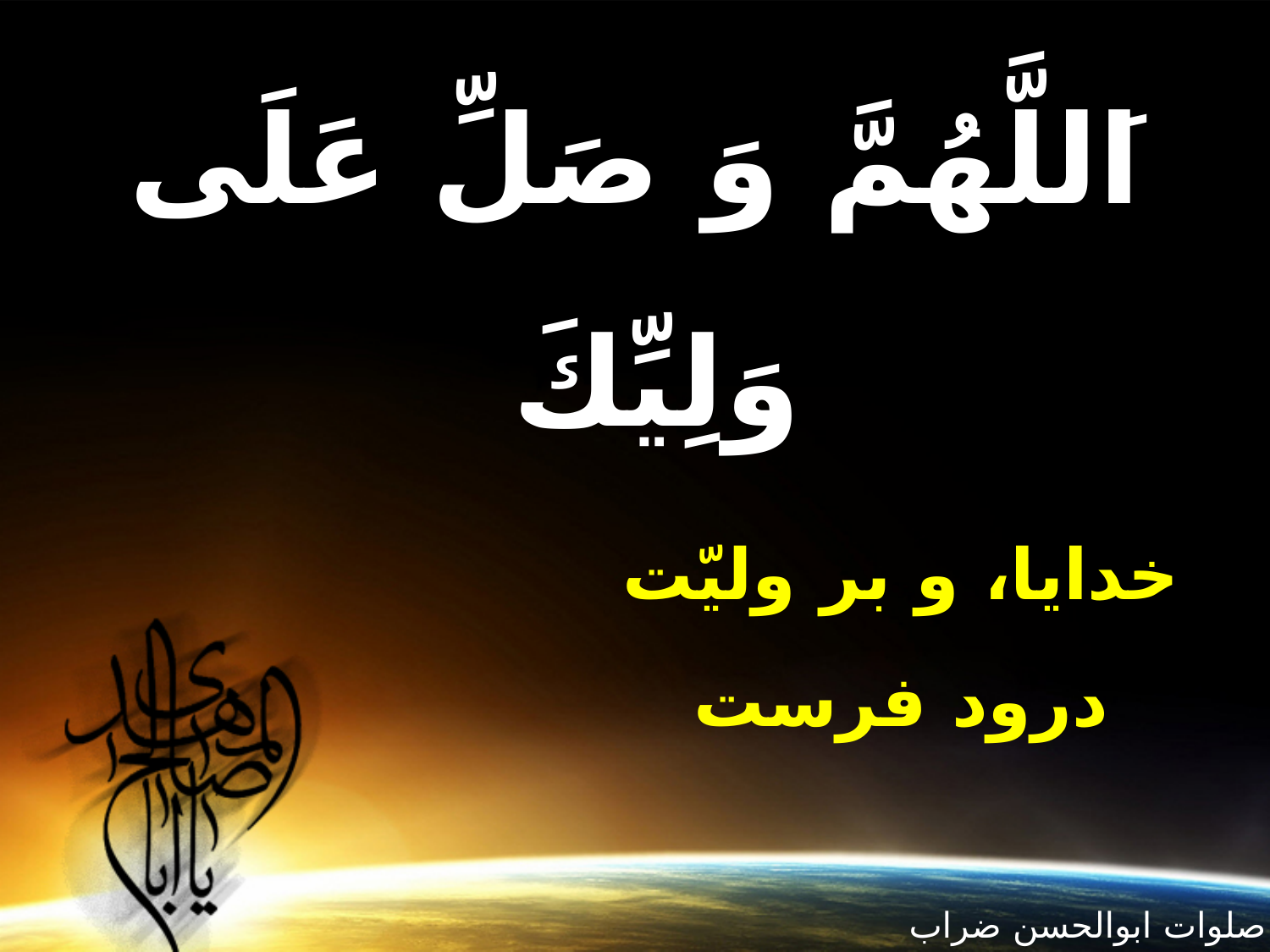

اَللَّهُمَّ وَ صَلِّ عَلَى وَلِيِّكَ
خدايا، و بر وليّت
درود فرست